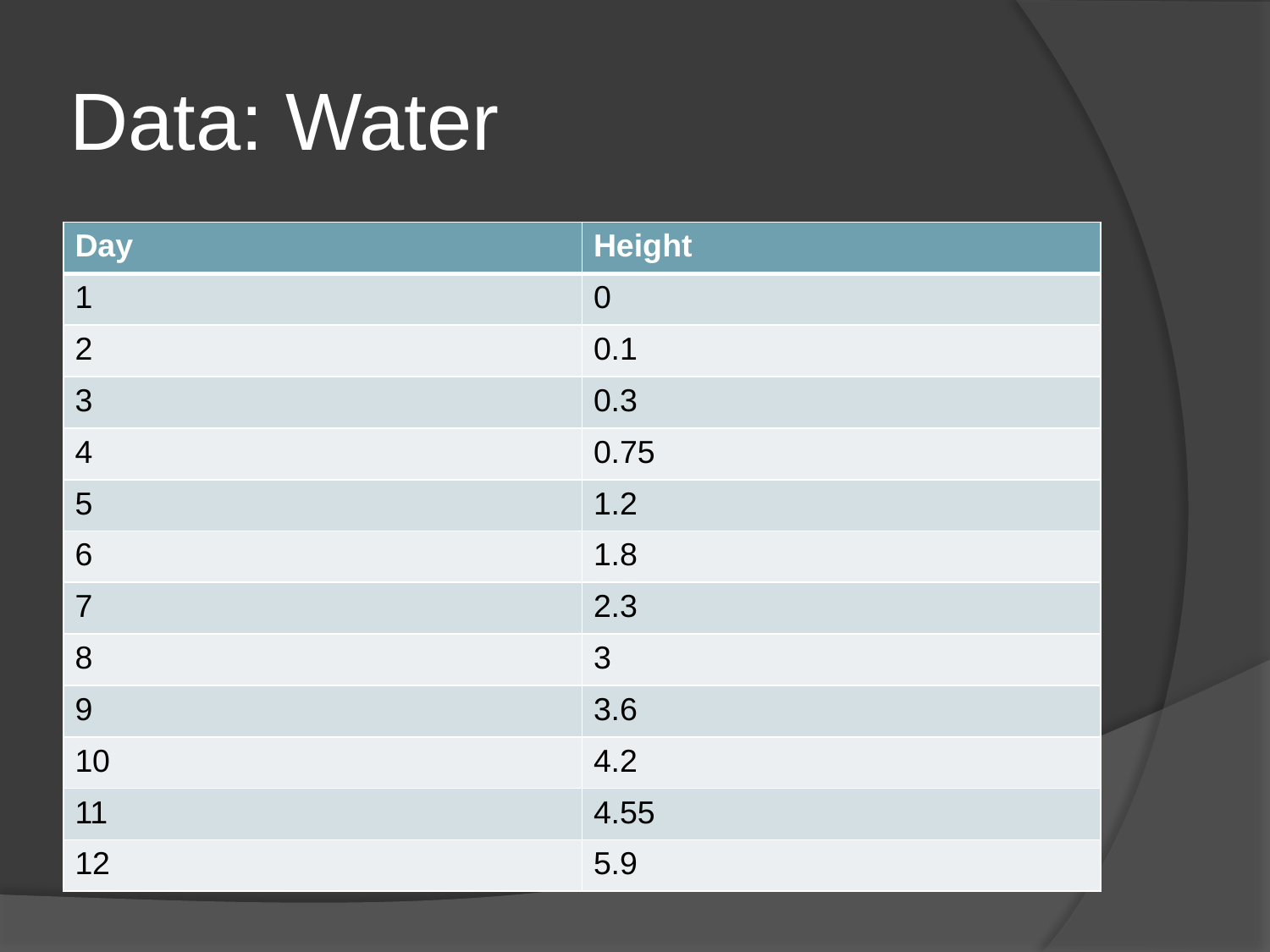

# Data: Water
| Day | Height |
| --- | --- |
| 1 | 0 |
| 2 | 0.1 |
| 3 | 0.3 |
| 4 | 0.75 |
| 5 | 1.2 |
| 6 | 1.8 |
| 7 | 2.3 |
| 8 | 3 |
| 9 | 3.6 |
| 10 | 4.2 |
| 11 | 4.55 |
| 12 | 5.9 |